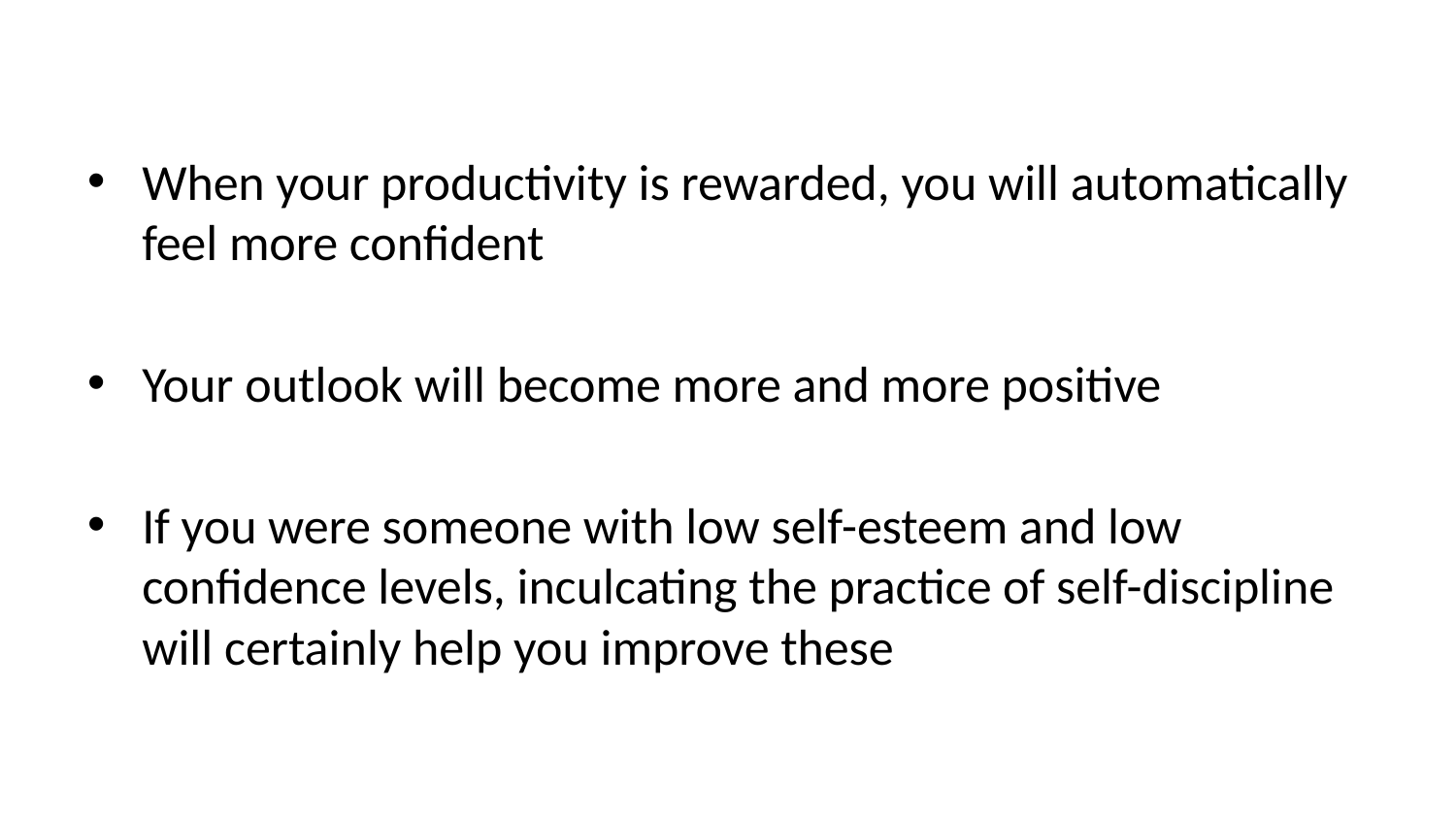

When your productivity is rewarded, you will automatically feel more confident

Your outlook will become more and more positive

If you were someone with low self-esteem and low confidence levels, inculcating the practice of self-discipline will certainly help you improve these